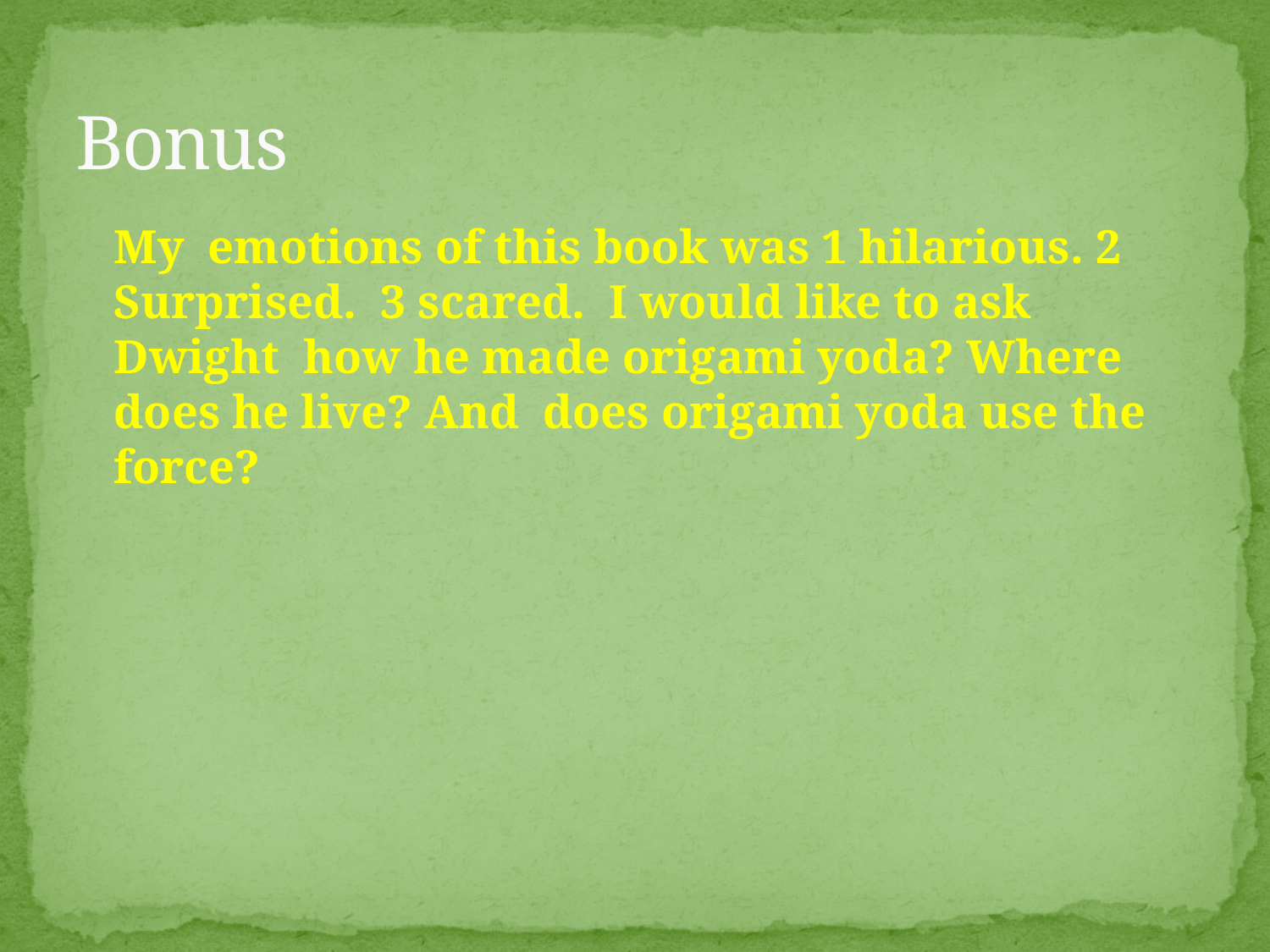

# Bonus
	My  emotions of this book was 1 hilarious. 2 Surprised.  3 scared.  I would like to ask  Dwight  how he made origami yoda? Where does he live? And  does origami yoda use the force?